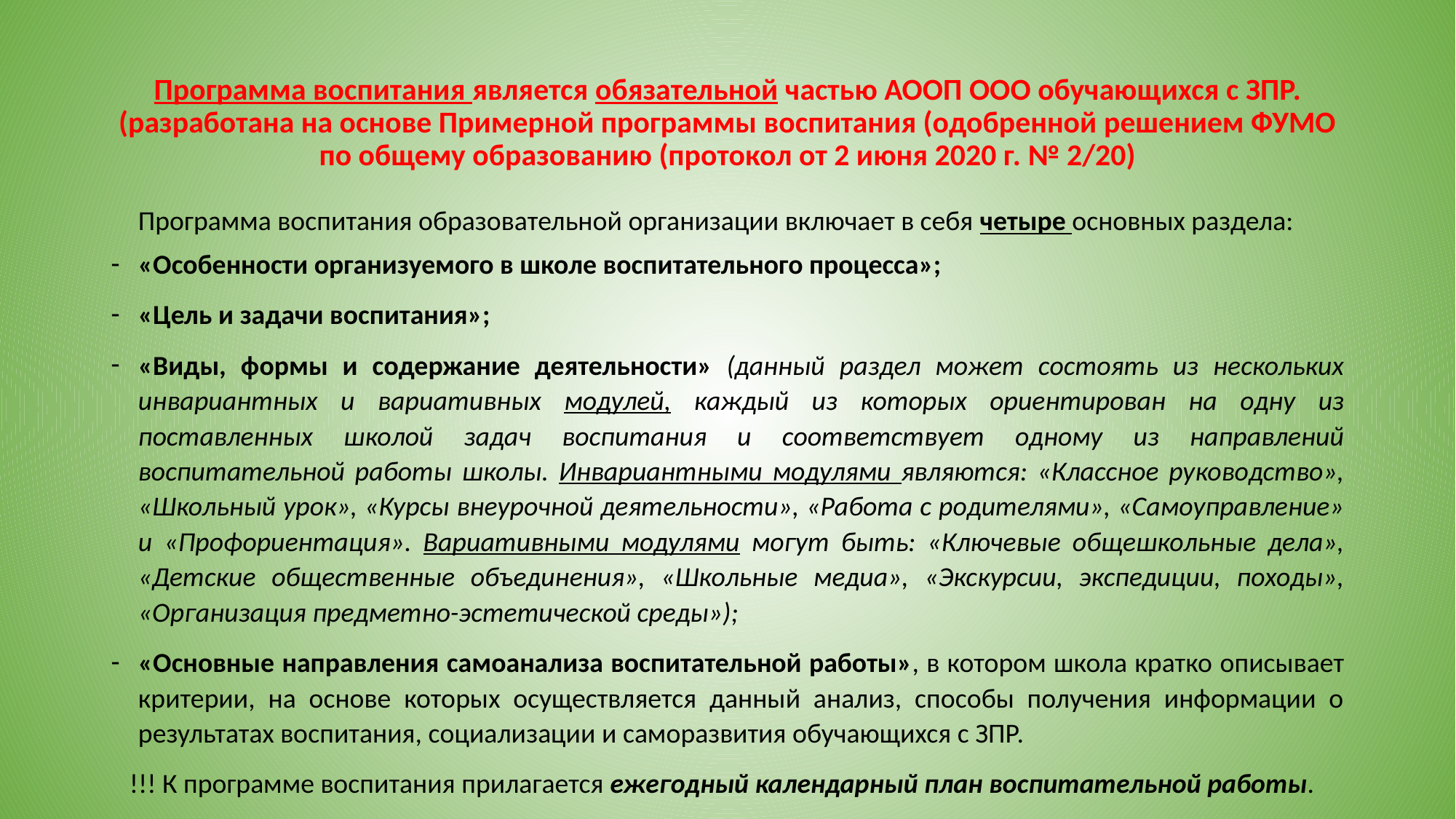

# Программа воспитания является обязательной частью АООП ООО обучающихся с ЗПР. (разработана на основе Примерной программы воспитания (одобренной решением ФУМО по общему образованию (протокол от 2 июня 2020 г. № 2/20)
Программа воспитания образовательной организации включает в себя четыре основных раздела:
«Особенности организуемого в школе воспитательного процесса»;
«Цель и задачи воспитания»;
«Виды, формы и содержание деятельности» (данный раздел может состоять из нескольких инвариантных и вариативных модулей, каждый из которых ориентирован на одну из поставленных школой задач воспитания и соответствует одному из направлений воспитательной работы школы. Инвариантными модулями являются: «Классное руководство», «Школьный урок», «Курсы внеурочной деятельности», «Работа с родителями», «Самоуправление» и «Профориентация». Вариативными модулями могут быть: «Ключевые общешкольные дела», «Детские общественные объединения», «Школьные медиа», «Экскурсии, экспедиции, походы», «Организация предметно-эстетической среды»);
«Основные направления самоанализа воспитательной работы», в котором школа кратко описывает критерии, на основе которых осуществляется данный анализ, способы получения информации о результатах воспитания, социализации и саморазвития обучающихся с ЗПР.
   !!! К программе воспитания прилагается ежегодный календарный план воспитательной работы.